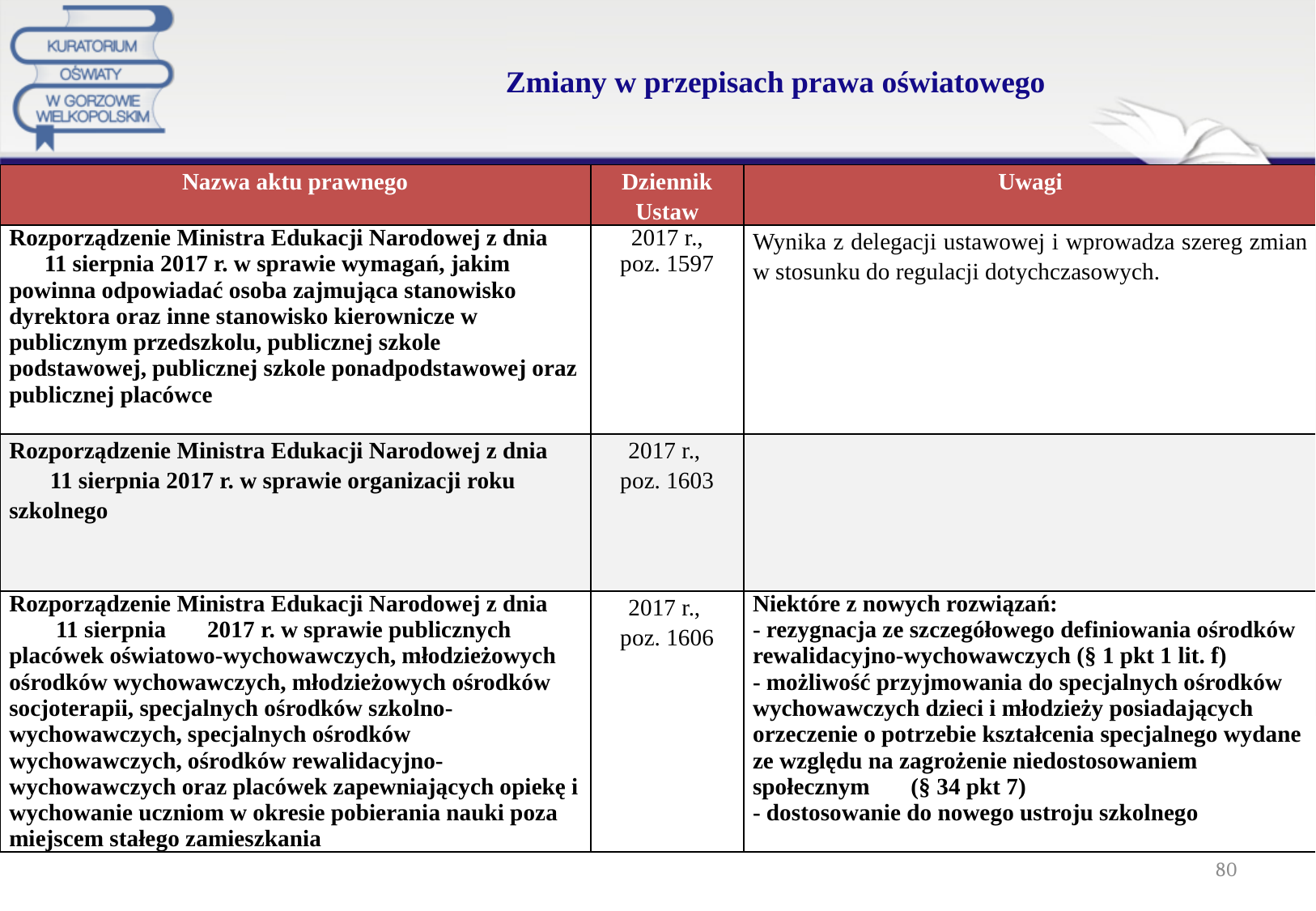

# Zmiany w przepisach prawa oświatowego
| Nazwa aktu prawnego | Dziennik Ustaw | Uwagi |
| --- | --- | --- |
| Rozporządzenie Ministra Edukacji Narodowej z dnia 11 sierpnia 2017 r. w sprawie wymagań, jakim powinna odpowiadać osoba zajmująca stanowisko dyrektora oraz inne stanowisko kierownicze w publicznym przedszkolu, publicznej szkole podstawowej, publicznej szkole ponadpodstawowej oraz publicznej placówce | 2017 r., poz. 1597 | Wynika z delegacji ustawowej i wprowadza szereg zmian w stosunku do regulacji dotychczasowych. |
| Rozporządzenie Ministra Edukacji Narodowej z dnia 11 sierpnia 2017 r. w sprawie organizacji roku szkolnego | 2017 r., poz. 1603 |  |
| Rozporządzenie Ministra Edukacji Narodowej z dnia 11 sierpnia 2017 r. w sprawie publicznych placówek oświatowo-wychowawczych, młodzieżowych ośrodków wychowawczych, młodzieżowych ośrodków socjoterapii, specjalnych ośrodków szkolno-wychowawczych, specjalnych ośrodków wychowawczych, ośrodków rewalidacyjno-wychowawczych oraz placówek zapewniających opiekę i wychowanie uczniom w okresie pobierania nauki poza miejscem stałego zamieszkania | 2017 r., poz. 1606 | Niektóre z nowych rozwiązań: - rezygnacja ze szczegółowego definiowania ośrodków rewalidacyjno-wychowawczych (§ 1 pkt 1 lit. f) - możliwość przyjmowania do specjalnych ośrodków wychowawczych dzieci i młodzieży posiadających orzeczenie o potrzebie kształcenia specjalnego wydane ze względu na zagrożenie niedostosowaniem społecznym (§ 34 pkt 7) - dostosowanie do nowego ustroju szkolnego |
80